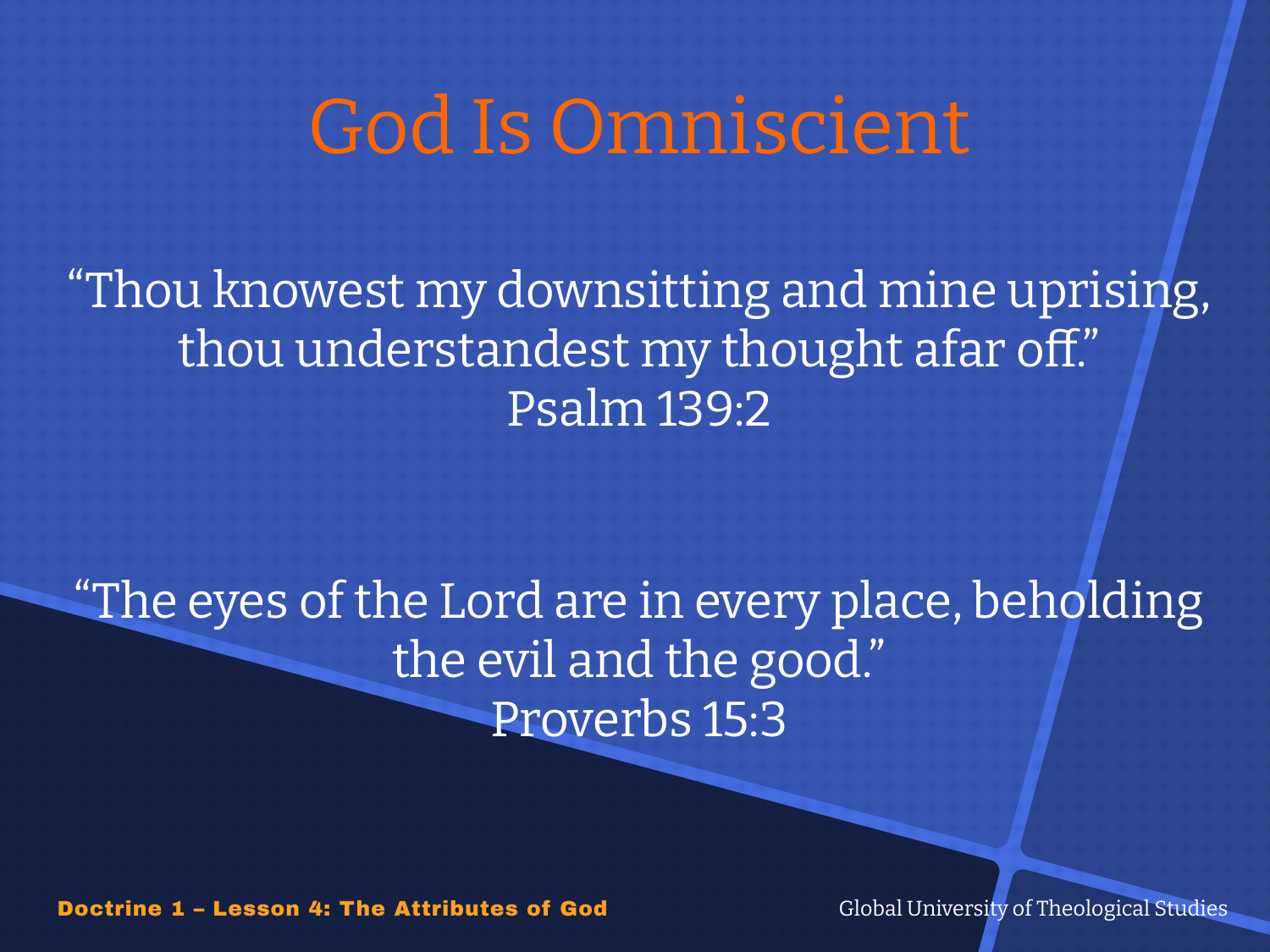

God Is Omniscient
“Thou knowest my downsitting and mine uprising, thou understandest my thought afar off.”
Psalm 139:2
“The eyes of the Lord are in every place, beholding the evil and the good.”
Proverbs 15:3
Doctrine 1 – Lesson 4: The Attributes of God                             Global University of Theological Studies